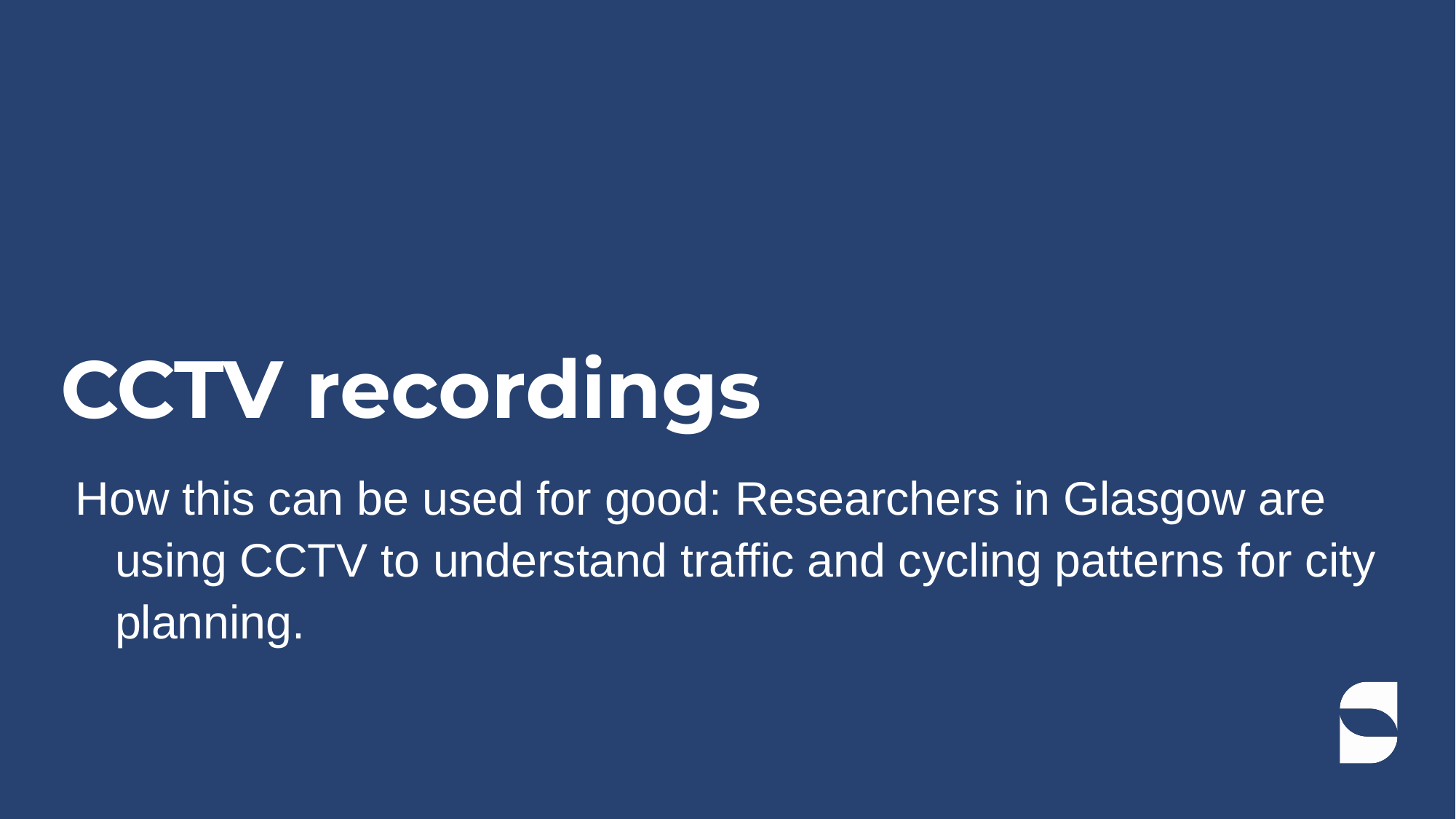

# CCTV recordings
How this can be used for good: Researchers in Glasgow are using CCTV to understand traffic and cycling patterns for city planning.